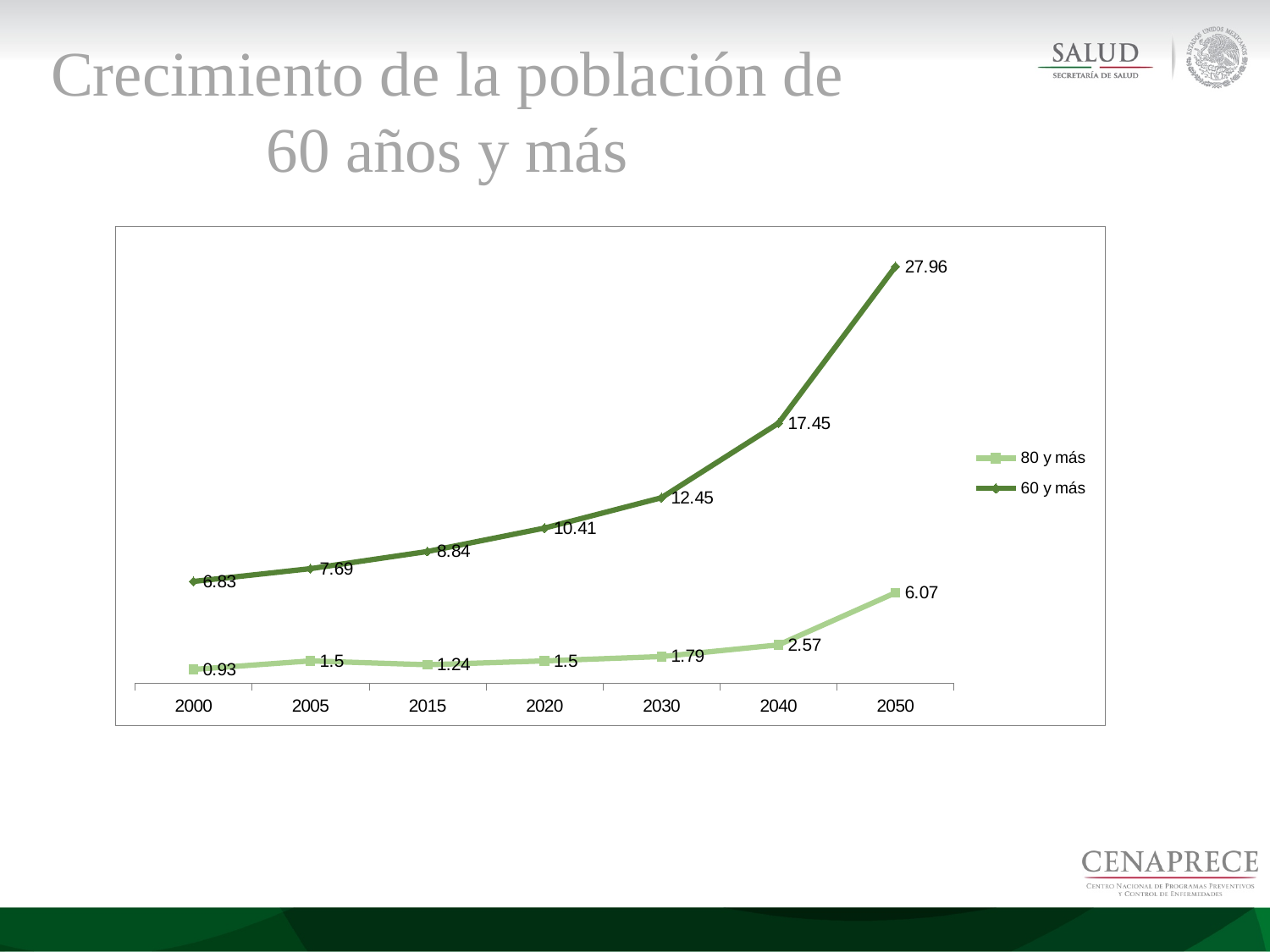

Crecimiento de la población de 60 años y más

### Chart

| Category | 80 y más | 60 y más |
|---|---|---|
| 2000 | 0.93 | 6.83 |
| 2005 | 1.5 | 7.6899999999999995 |
| 2015 | 1.24 | 8.84 |
| 2020 | 1.5 | 10.41 |
| 2030 | 1.79 | 12.450000000000006 |
| 2040 | 2.57 | 17.45 |
| 2050 | 6.07 | 27.959999999999987 |